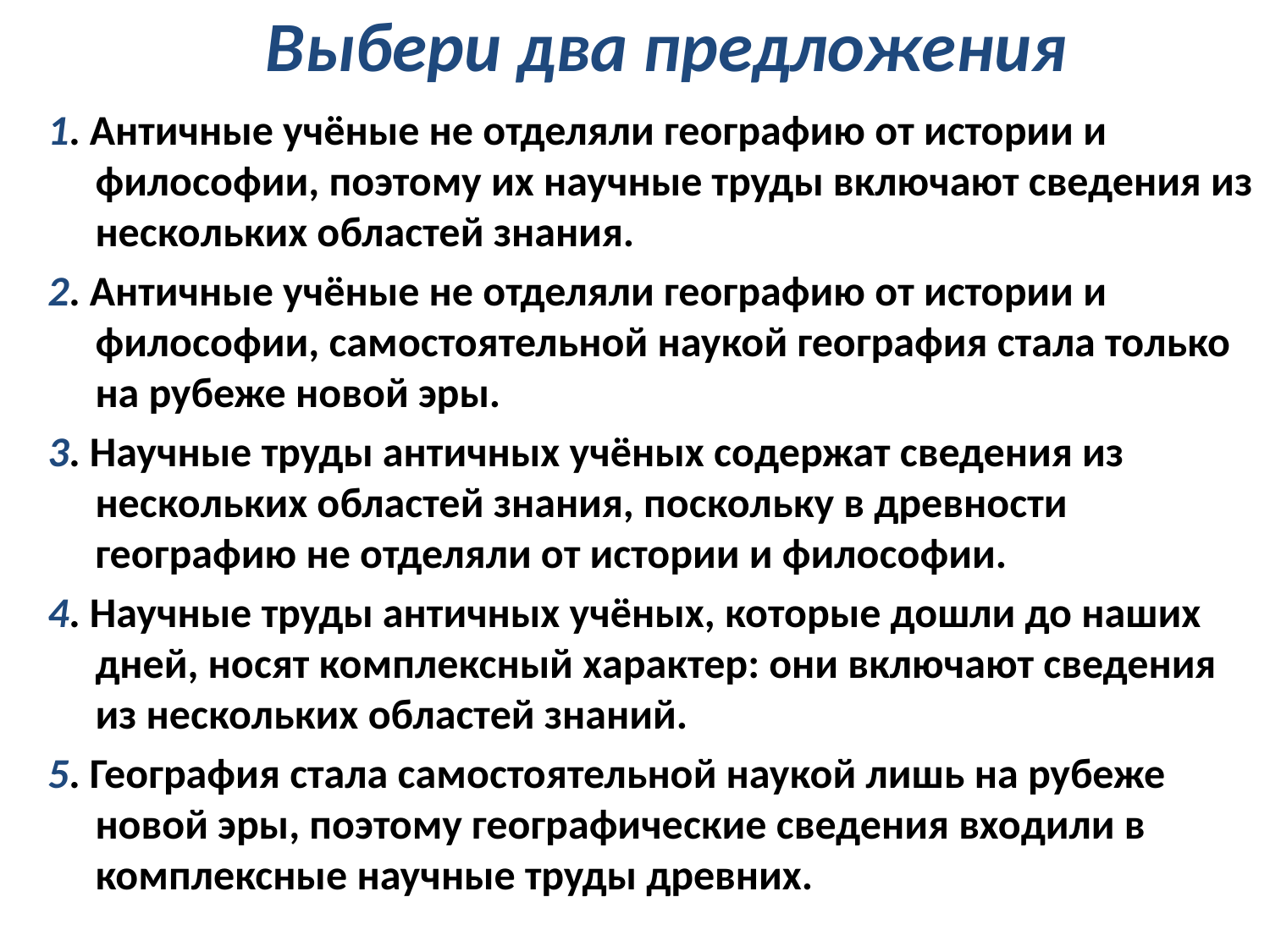

# Выбери два предложения
1. Античные учёные не отделяли географию от истории и философии, поэтому их научные труды включают сведения из нескольких областей знания.
2. Античные учёные не отделяли географию от истории и философии, самостоятельной наукой география стала только на рубеже новой эры.
3. Научные труды античных учёных содержат сведения из нескольких областей знания, поскольку в древности географию не отделяли от истории и философии.
4. Научные труды античных учёных, которые дошли до наших дней, носят комплексный характер: они включают сведения из нескольких областей знаний.
5. География стала самостоятельной наукой лишь на рубеже новой эры, поэтому географические сведения входили в комплексные научные труды древних.